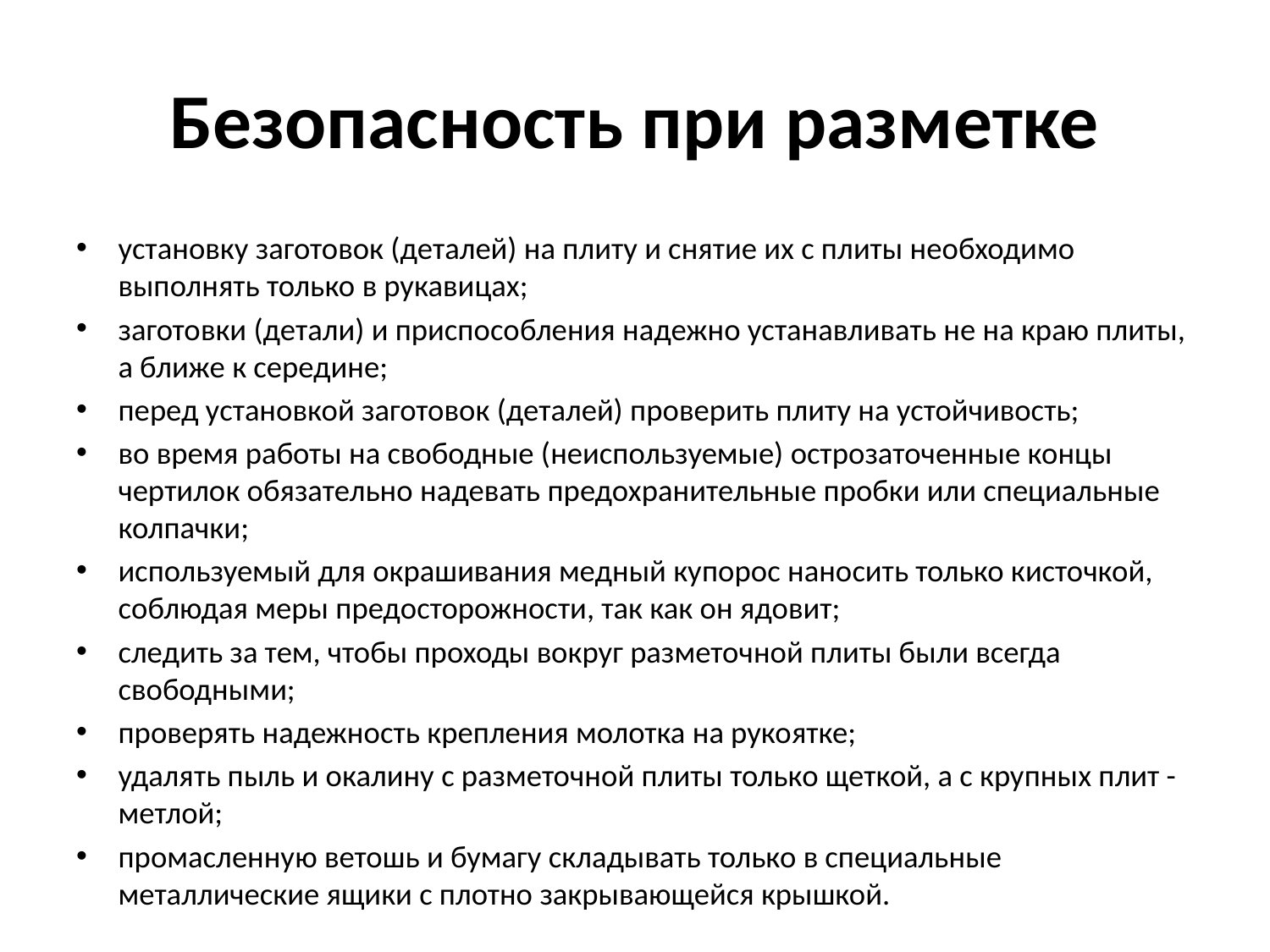

# Безопасность при разметке
установку заготовок (деталей) на плиту и снятие их с плиты необходимо выполнять только в рукавицах;
заготовки (детали) и приспособления надежно устанавливать не на краю плиты, а ближе к середине;
перед установкой заготовок (деталей) проверить плиту на устойчивость;
во время работы на свободные (неиспользуемые) острозаточенные концы чертилок обязательно надевать предохранительные пробки или специальные колпачки;
используемый для окрашивания медный купорос наносить только кисточкой, соблюдая меры предосторожности, так как он ядовит;
следить за тем, чтобы проходы вокруг разметочной плиты были всегда свободными;
проверять надежность крепления молотка на рукоятке;
удалять пыль и окалину с разметочной плиты только щеткой, а с крупных плит - метлой;
промасленную ветошь и бумагу складывать только в специальные металлические ящики с плотно закрывающейся крышкой.